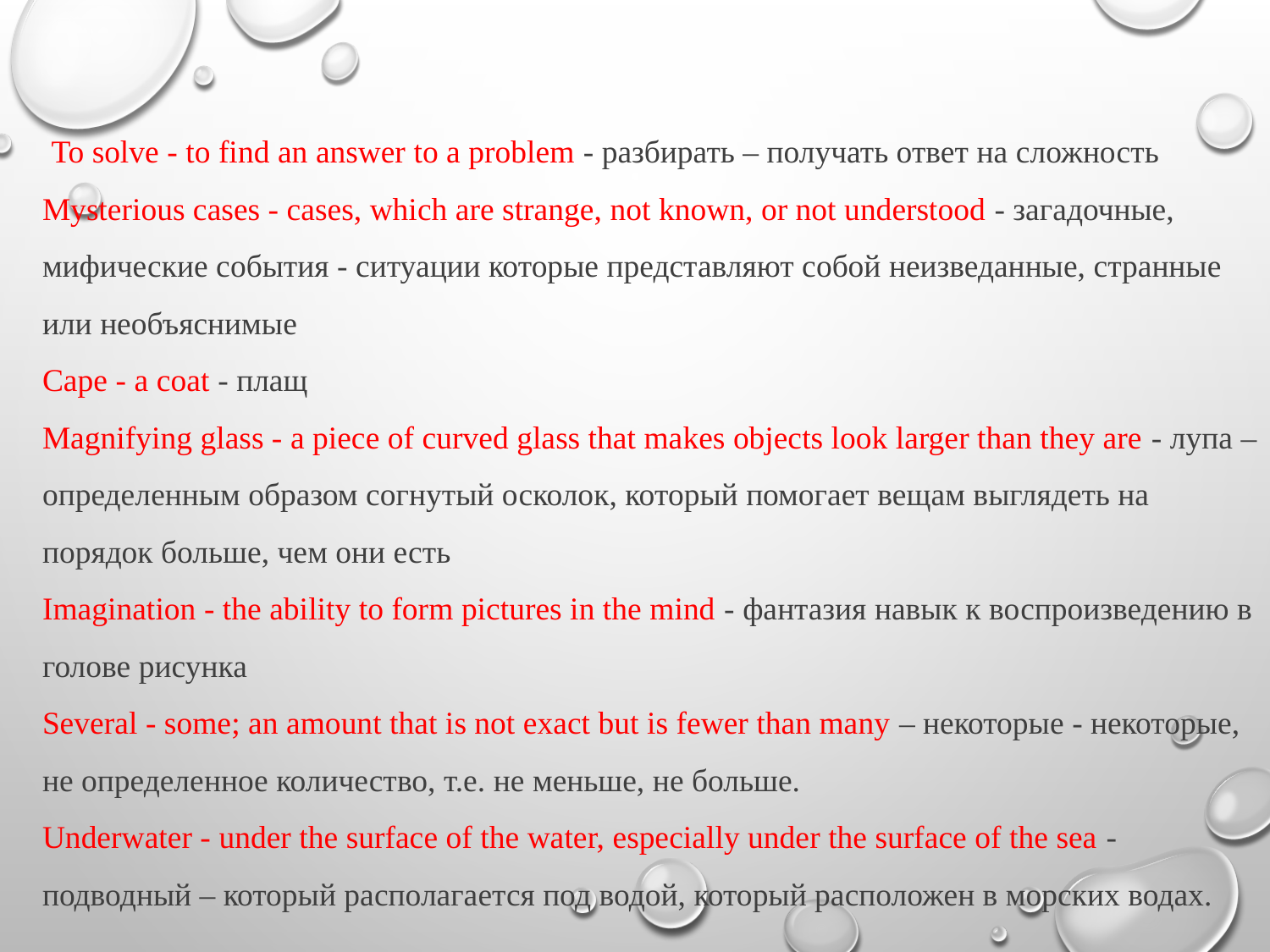

То solve - to find an answer to a problem - разбирать – получать ответ на сложность 
Mysterious cases - cases, which are strange, not known, or not understood - загадочные, мифические события - ситуации которые представляют собой неизведанные, странные или необъяснимые
Саре - a coat - плащ 
Magnifying glass - a piece of curved glass that makes objects look larger than they are - лупа – определенным образом согнутый осколок, который помогает вещам выглядеть на порядок больше, чем они есть 
Imagination - the ability to form pictures in the mind - фантазия навык к воспроизведению в голове рисунка 
Several - some; an amount that is not exact but is fewer than many – некоторые - некоторые, не определенное количество, т.е. не меньше, не больше. 
Underwater - under the surface of the water, especially under the surface of the sea - подводный – который располагается под водой, который расположен в морских водах.